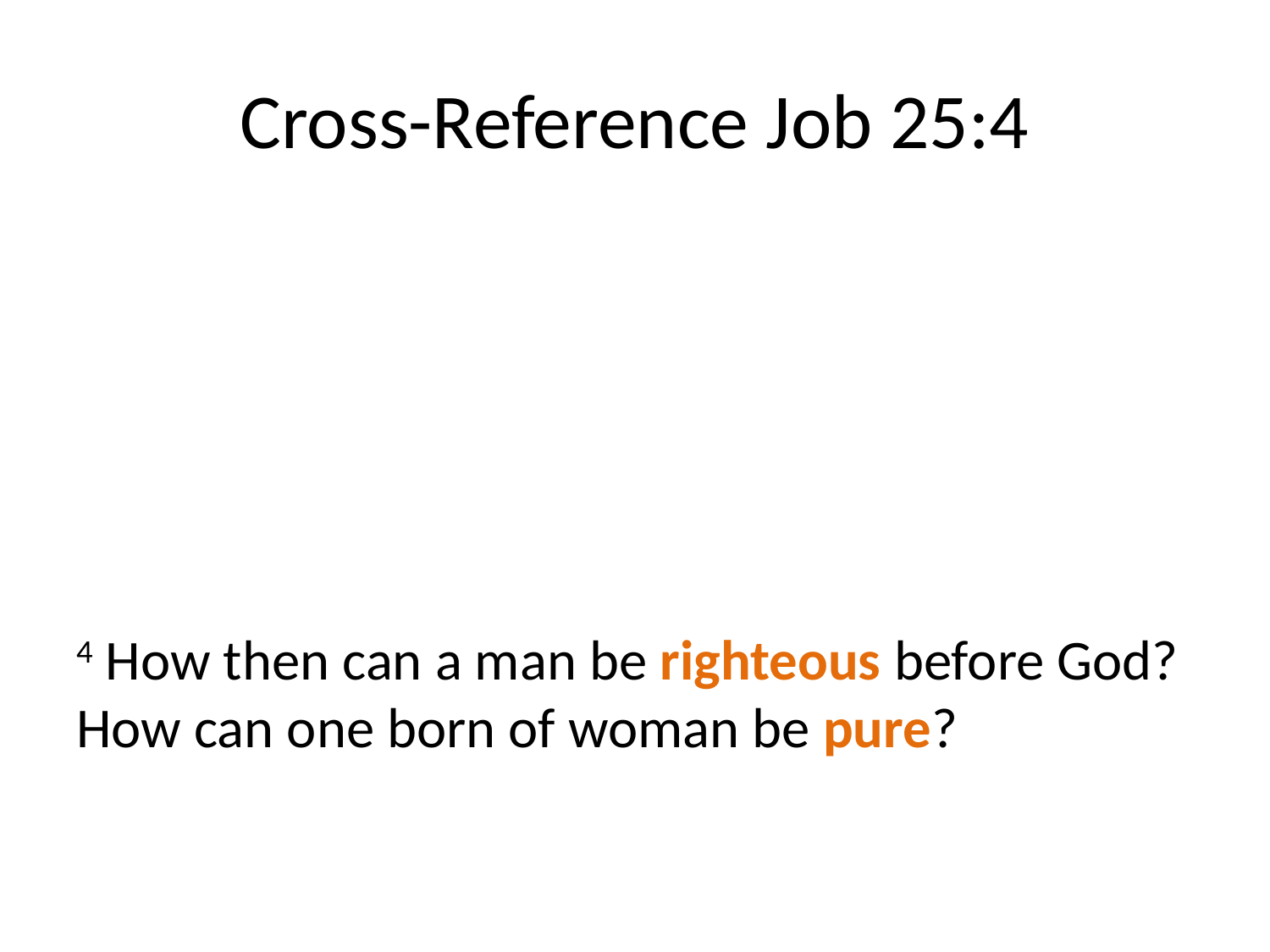

# Cross-Reference Job 25:4

4 How then can a man be righteous before God? How can one born of woman be pure?